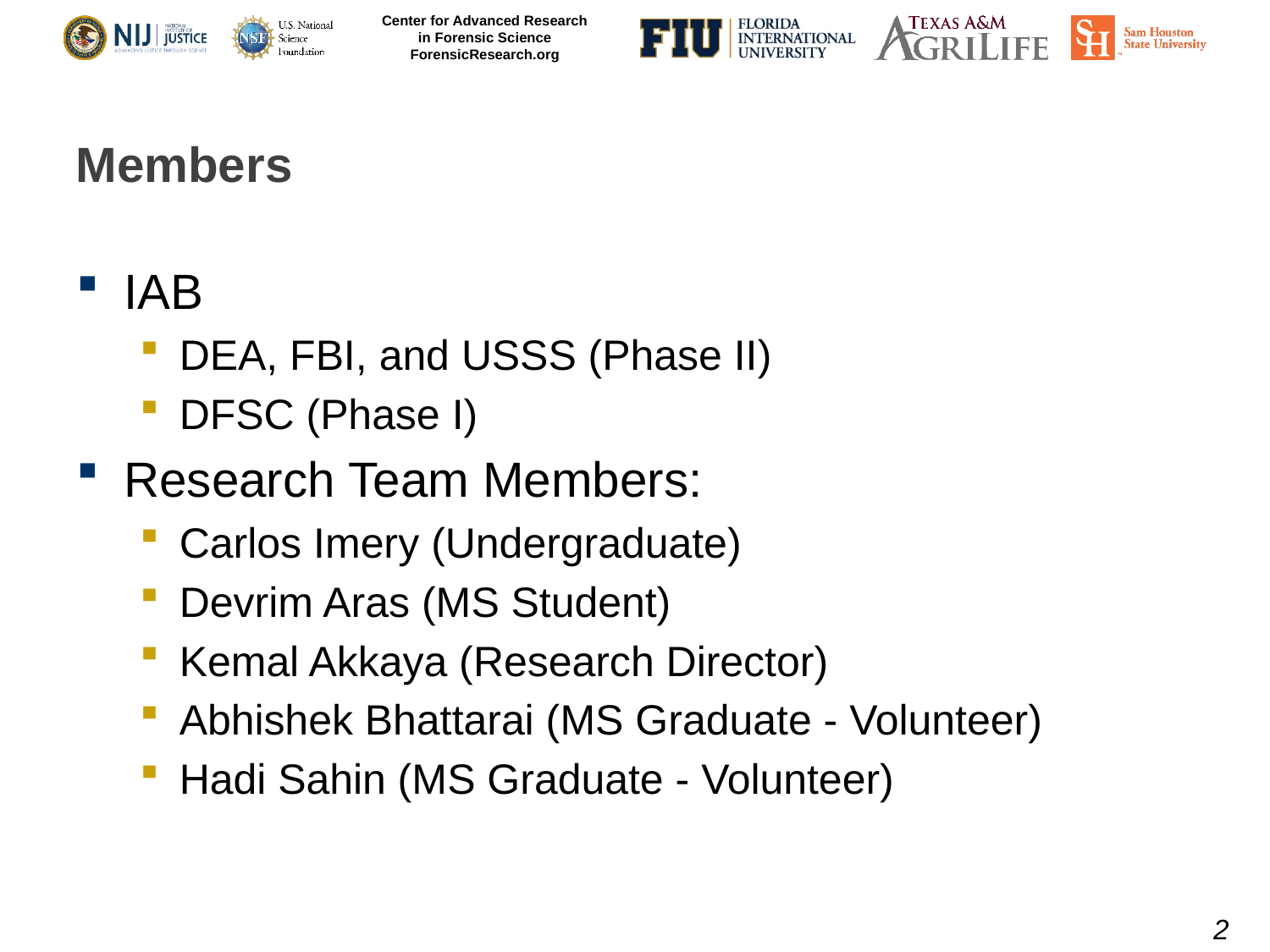

# Members
IAB
DEA, FBI, and USSS (Phase II)
DFSC (Phase I)
Research Team Members:
Carlos Imery (Undergraduate)
Devrim Aras (MS Student)
Kemal Akkaya (Research Director)
Abhishek Bhattarai (MS Graduate - Volunteer)
Hadi Sahin (MS Graduate - Volunteer)